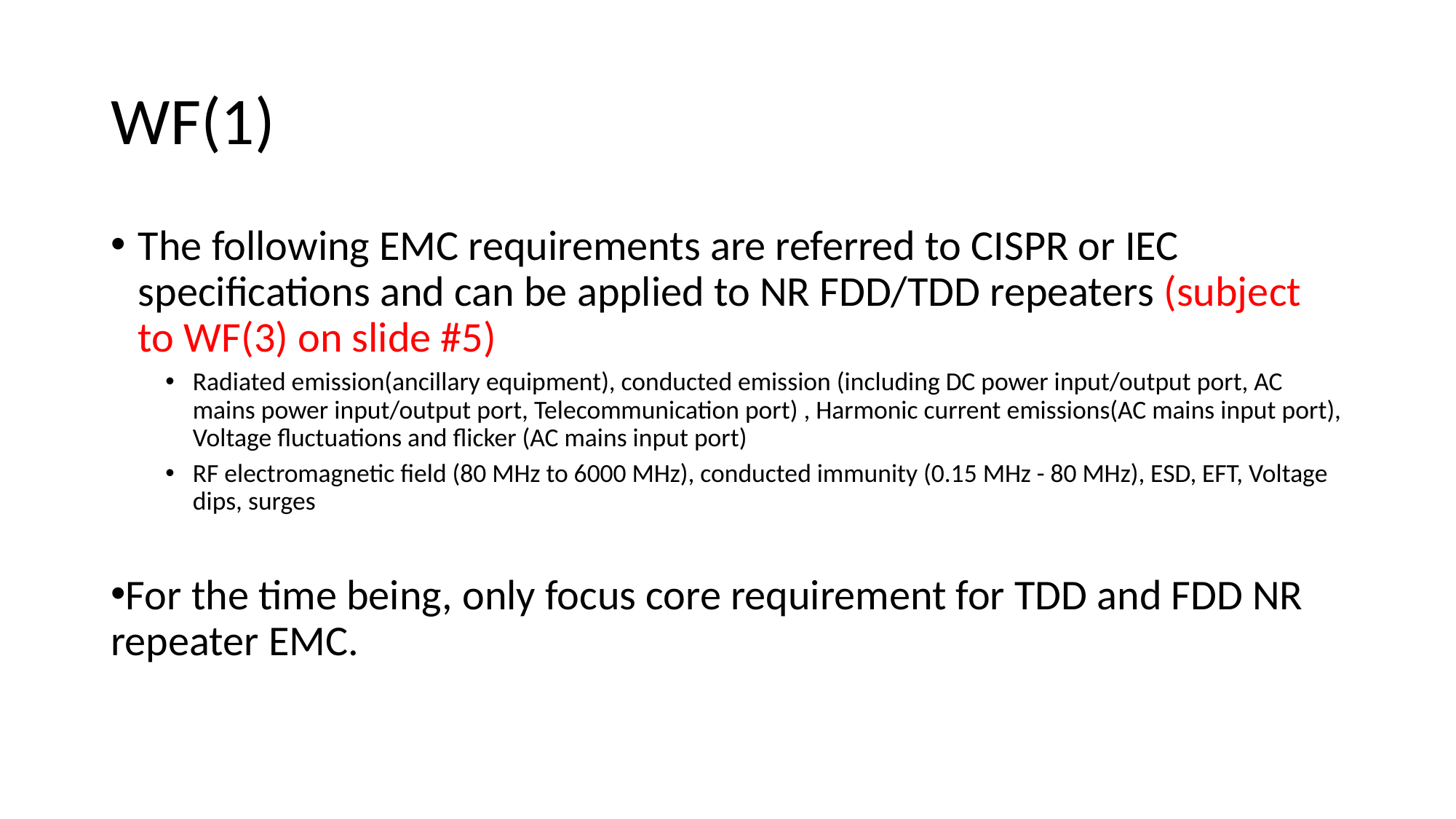

# WF(1)
The following EMC requirements are referred to CISPR or IEC specifications and can be applied to NR FDD/TDD repeaters (subject to WF(3) on slide #5)
Radiated emission(ancillary equipment), conducted emission (including DC power input/output port, AC mains power input/output port, Telecommunication port) , Harmonic current emissions(AC mains input port), Voltage fluctuations and flicker (AC mains input port)
RF electromagnetic field (80 MHz to 6000 MHz), conducted immunity (0.15 MHz - 80 MHz), ESD, EFT, Voltage dips, surges

For the time being, only focus core requirement for TDD and FDD NR repeater EMC.